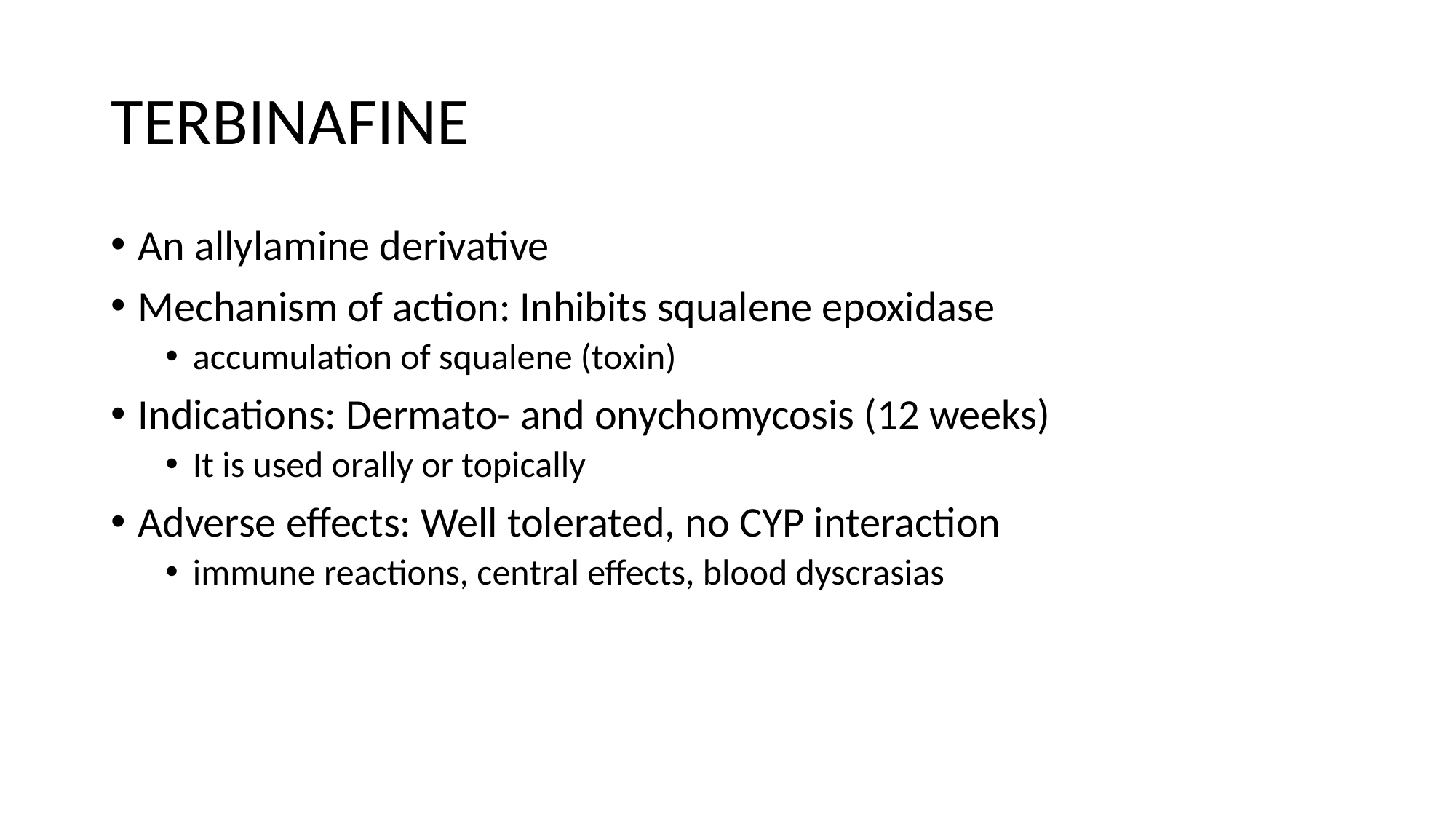

# TERBINAFINE
An allylamine derivative
Mechanism of action: Inhibits squalene epoxidase
accumulation of squalene (toxin)
Indications: Dermato- and onychomycosis (12 weeks)
It is used orally or topically
Adverse effects: Well tolerated, no CYP interaction
immune reactions, central effects, blood dyscrasias